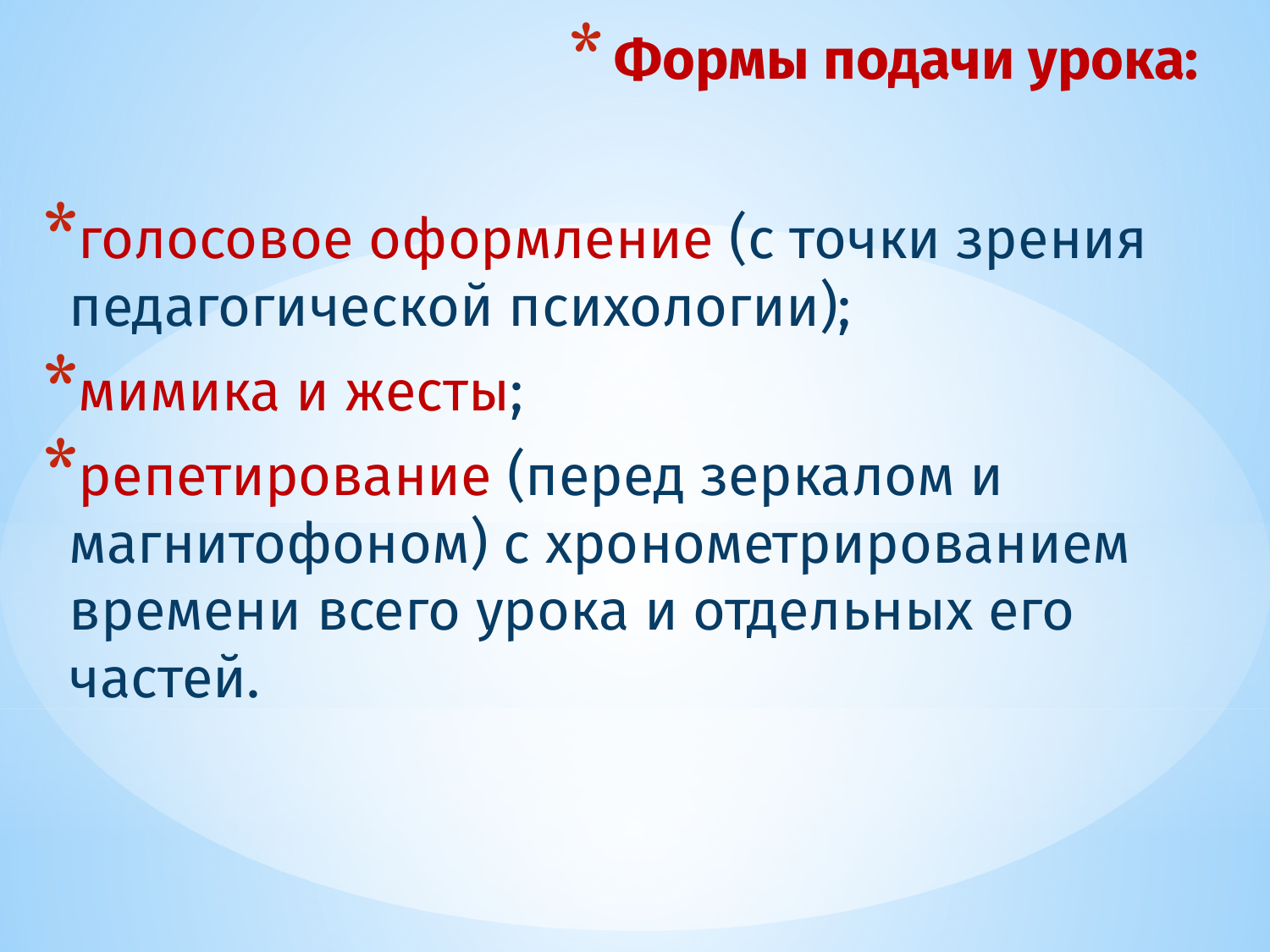

# Формы подачи урока:
голосовое оформление (с точки зрения педагогической психологии);
мимика и жесты;
репетирование (перед зеркалом и магнитофоном) с хронометрированием времени всего урока и отдельных его частей.